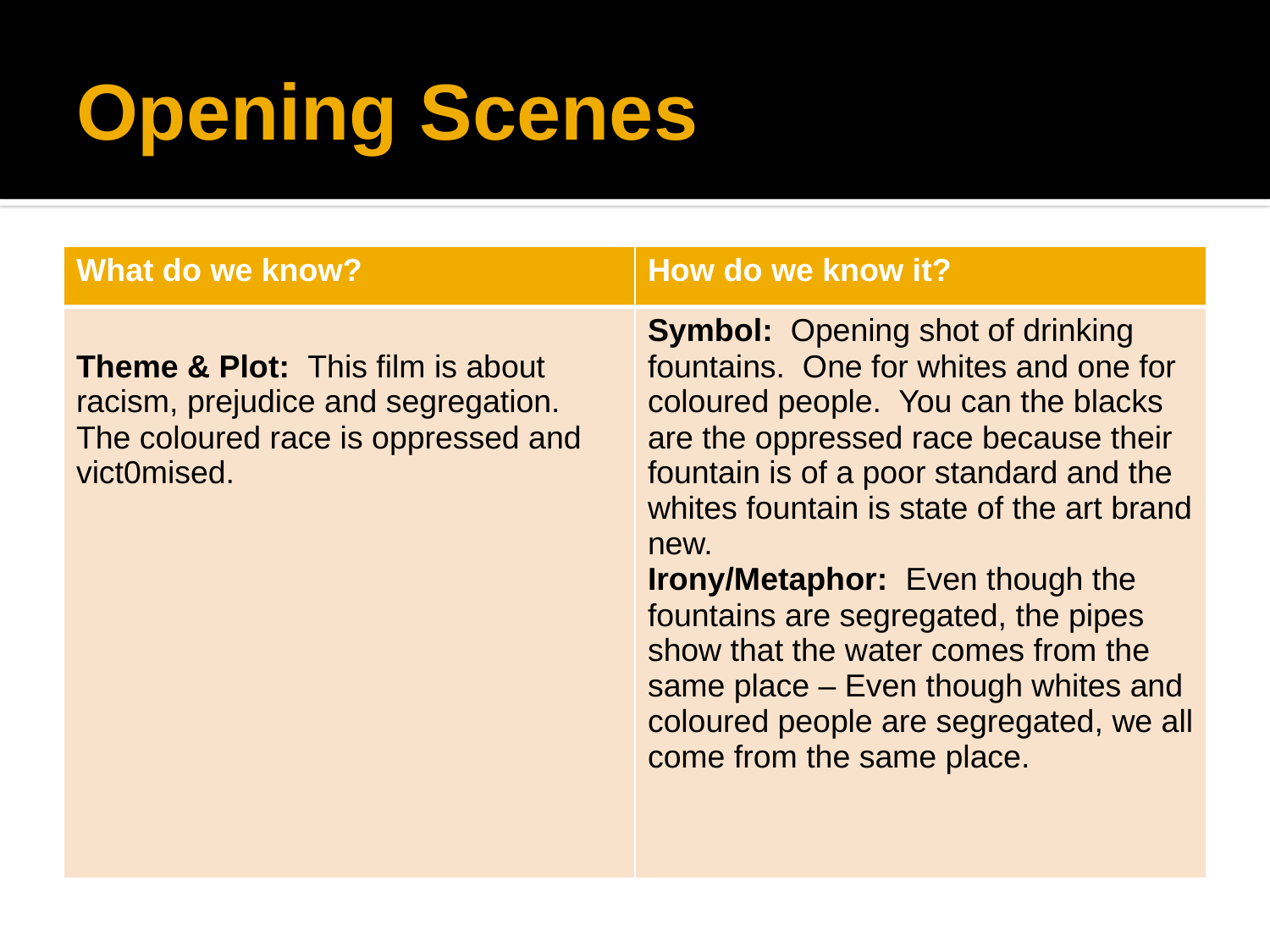

# Opening Scenes
| What do we know? | How do we know it? |
| --- | --- |
| Theme & Plot: This film is about racism, prejudice and segregation. The coloured race is oppressed and vict0mised. | Symbol: Opening shot of drinking fountains. One for whites and one for coloured people. You can the blacks are the oppressed race because their fountain is of a poor standard and the whites fountain is state of the art brand new. Irony/Metaphor: Even though the fountains are segregated, the pipes show that the water comes from the same place – Even though whites and coloured people are segregated, we all come from the same place. |